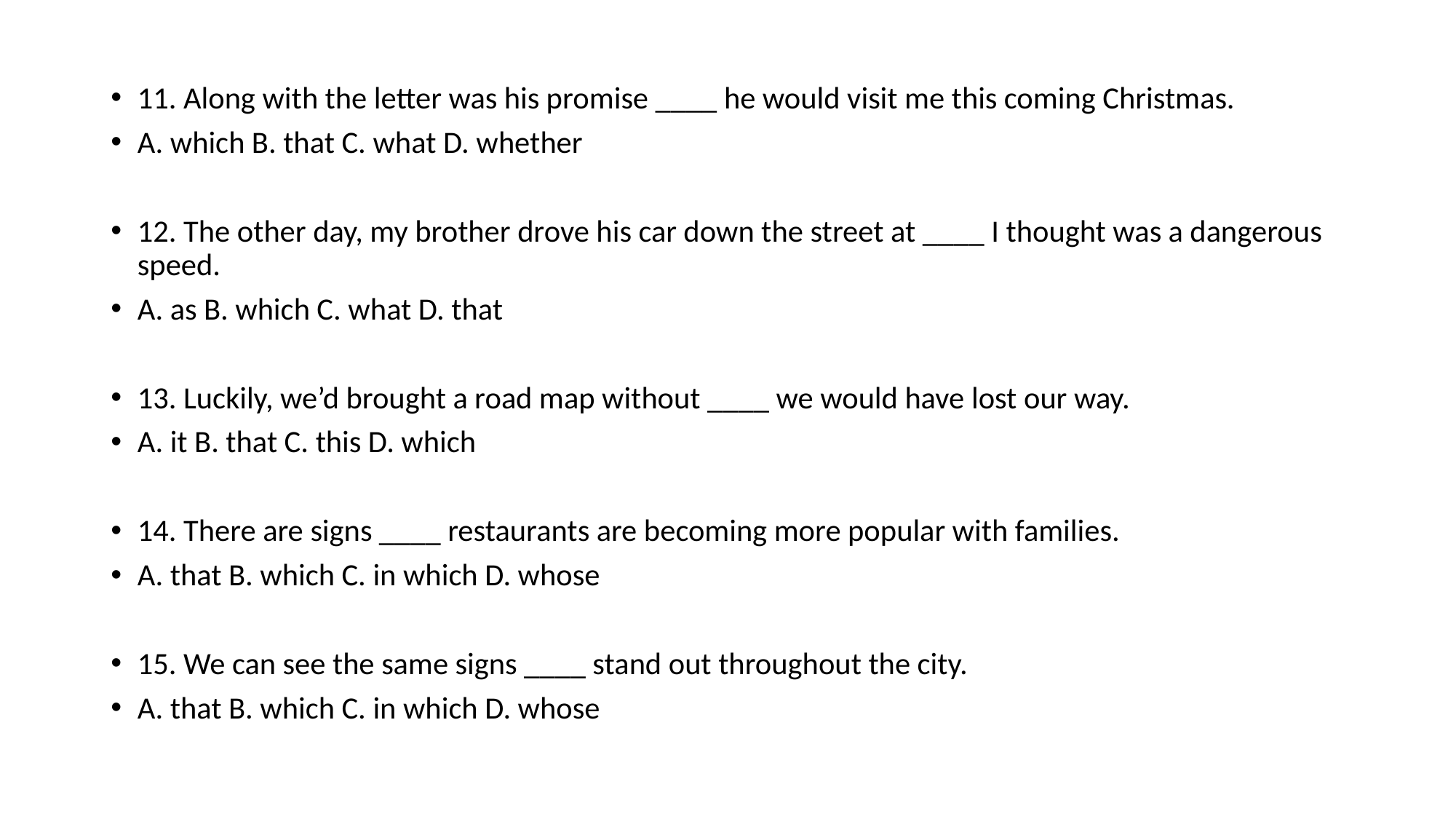

#
11. Along with the letter was his promise ____ he would visit me this coming Christmas.
A. which B. that C. what D. whether

12. The other day, my brother drove his car down the street at ____ I thought was a dangerous speed.
A. as B. which C. what D. that

13. Luckily, we’d brought a road map without ____ we would have lost our way.
A. it B. that C. this D. which

14. There are signs ____ restaurants are becoming more popular with families.
A. that B. which C. in which D. whose

15. We can see the same signs ____ stand out throughout the city.
A. that B. which C. in which D. whose